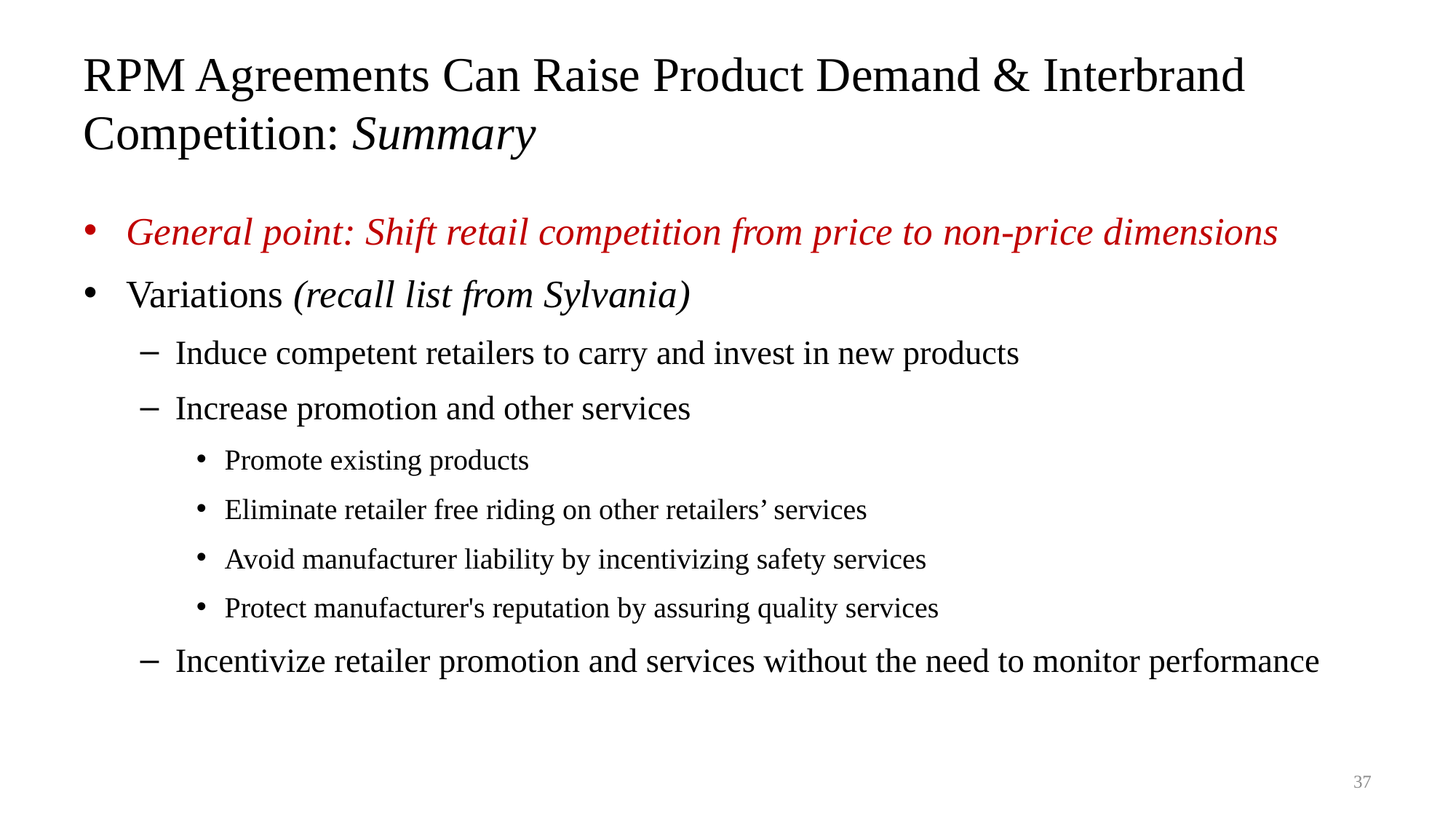

# RPM Agreements Can Raise Product Demand & Interbrand Competition: Summary
General point: Shift retail competition from price to non-price dimensions
Variations (recall list from Sylvania)
Induce competent retailers to carry and invest in new products
Increase promotion and other services
Promote existing products
Eliminate retailer free riding on other retailers’ services
Avoid manufacturer liability by incentivizing safety services
Protect manufacturer's reputation by assuring quality services
Incentivize retailer promotion and services without the need to monitor performance

37